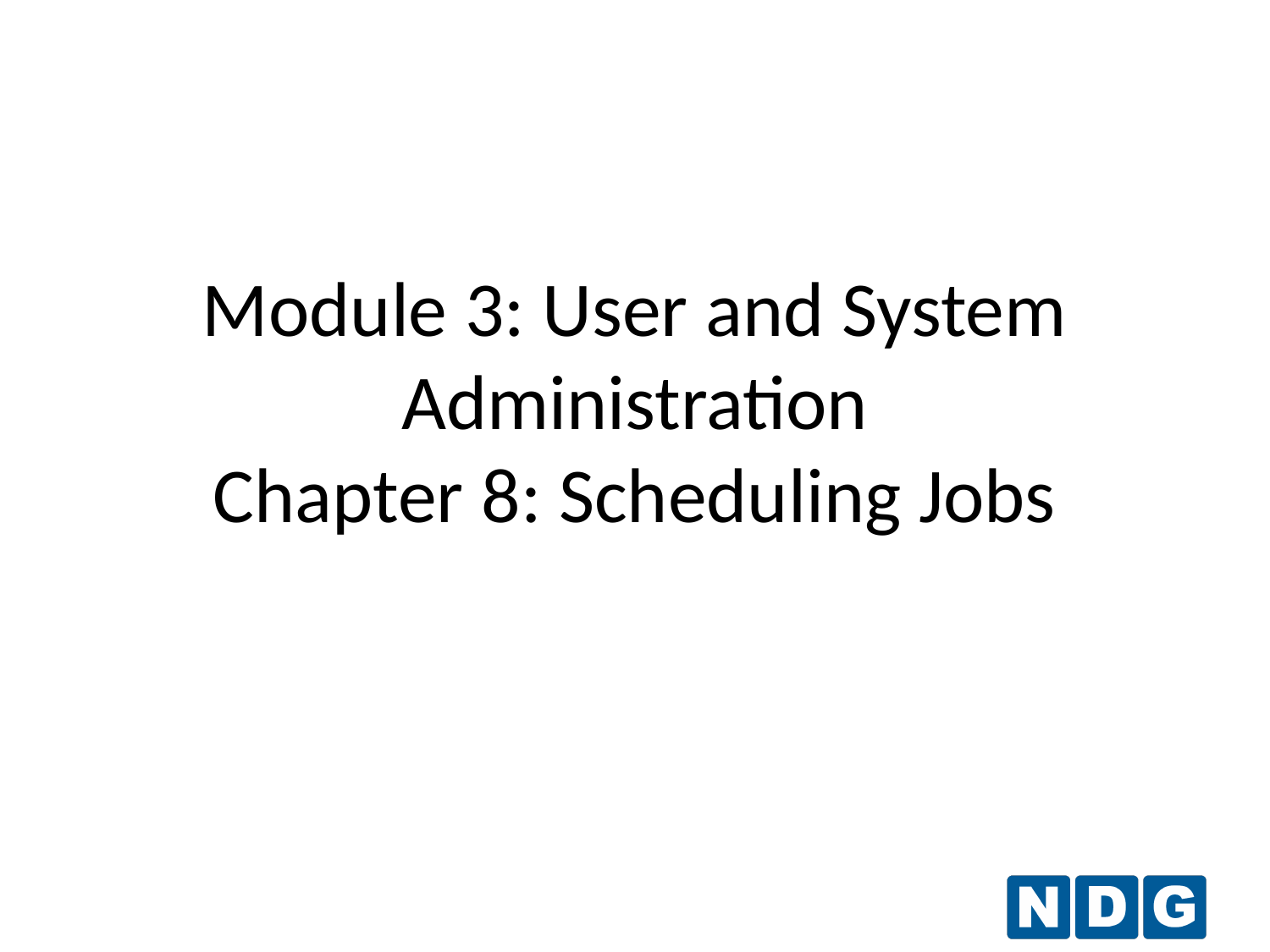

# Module 3: User and System Administration Chapter 8: Scheduling Jobs